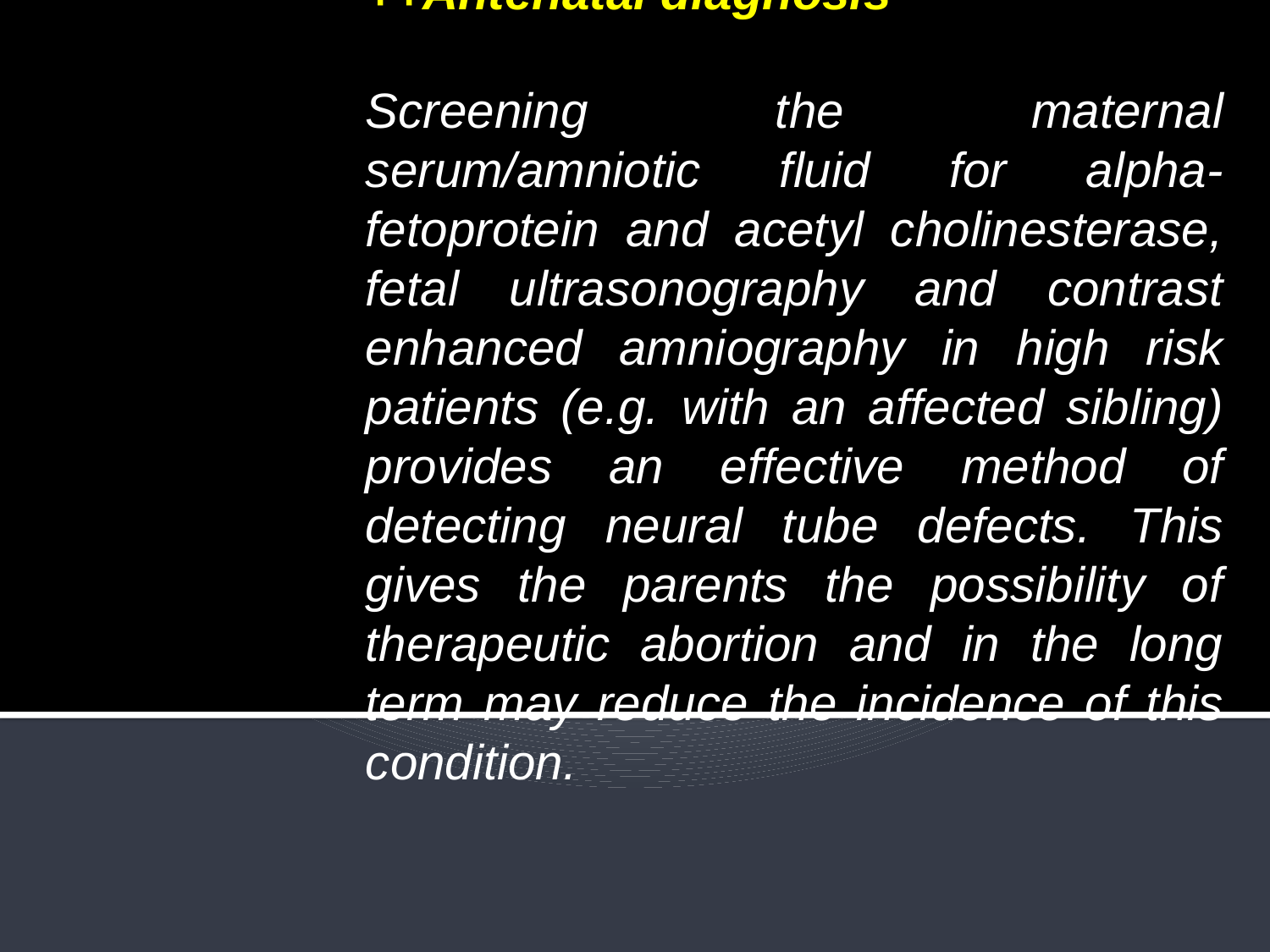

++Antenatal diagnosis

	Screening the maternal serum/amniotic fluid for alpha-fetoprotein and acetyl cholinesterase, fetal ultrasonography and contrast enhanced amniography in high risk patients (e.g. with an affected sibling) provides an effective method of detecting neural tube defects. This gives the parents the possibility of therapeutic abortion and in the long term may reduce the incidence of this condition.